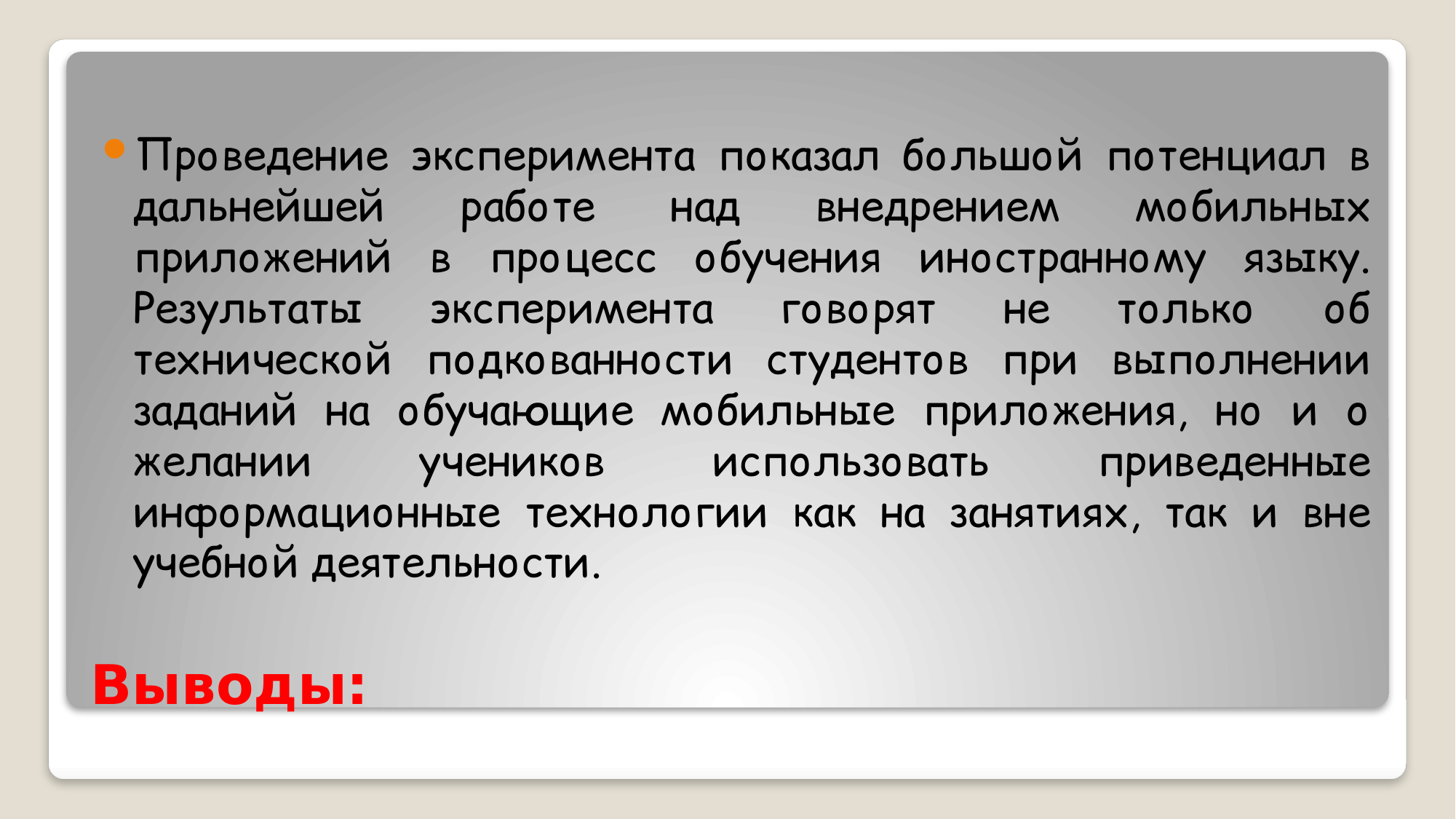

Проведение эксперимента показал большой потенциал в дальнейшей работе над внедрением мобильных приложений в процесс обучения иностранному языку. Результаты эксперимента говорят не только об технической подкованности студентов при выполнении заданий на обучающие мобильные приложения, но и о желании учеников использовать приведенные информационные технологии как на занятиях, так и вне учебной деятельности.
# Выводы: